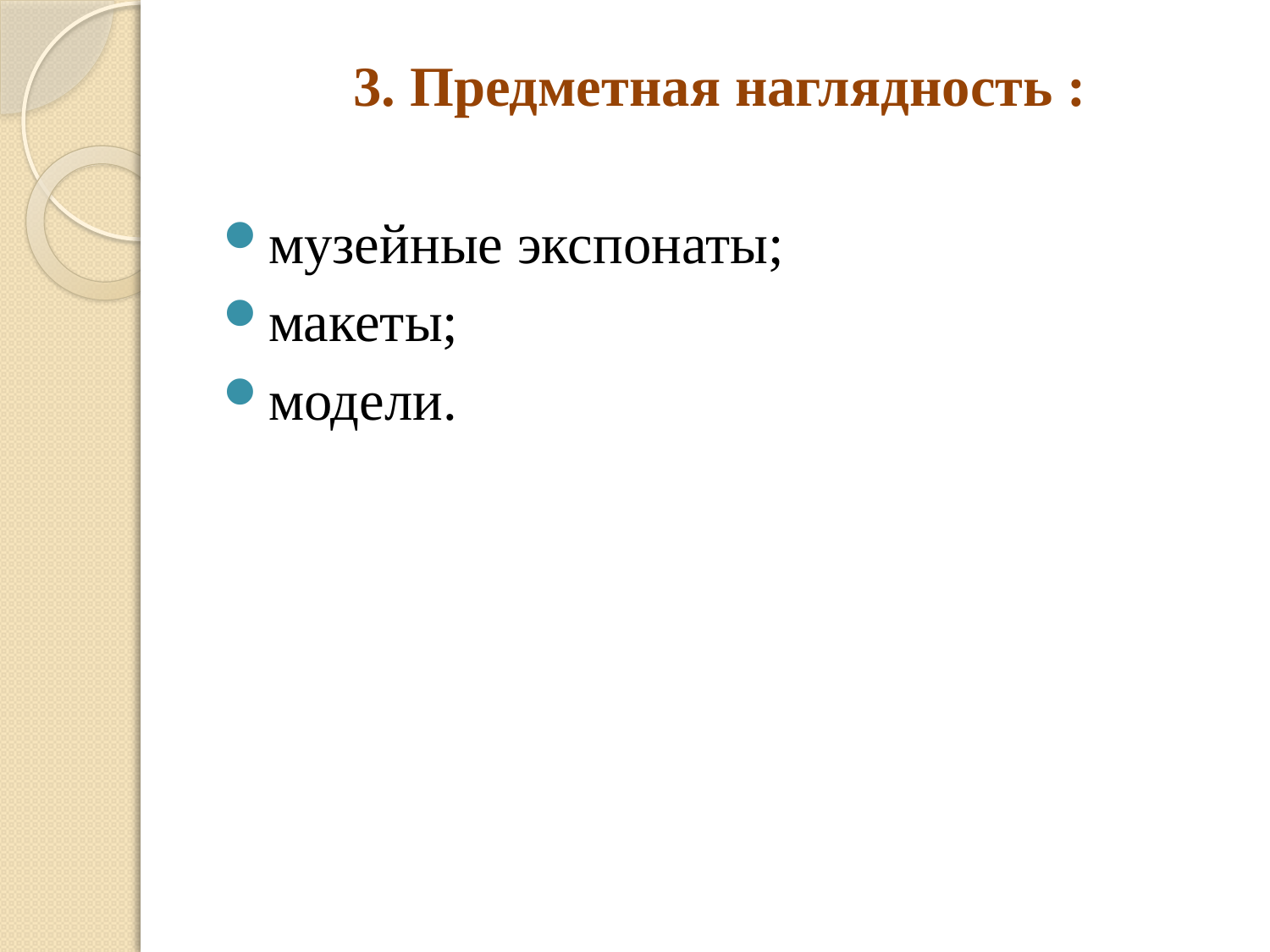

# 3. Предметная наглядность :
музейные экспонаты;
макеты;
модели.